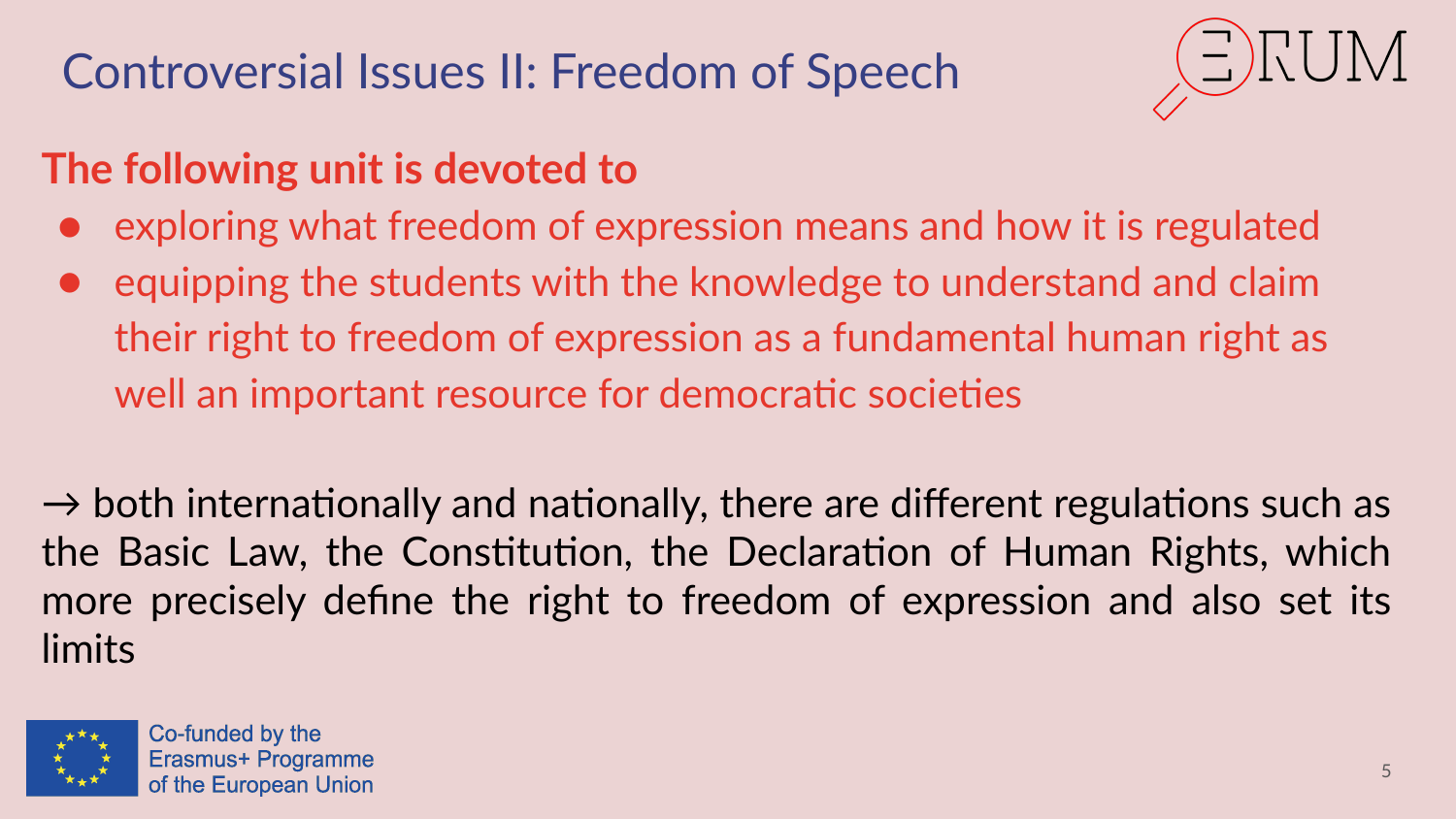

# Controversial Issues II: Freedom of Speech
The following unit is devoted to
exploring what freedom of expression means and how it is regulated
equipping the students with the knowledge to understand and claim their right to freedom of expression as a fundamental human right as well an important resource for democratic societies

→ both internationally and nationally, there are different regulations such as the Basic Law, the Constitution, the Declaration of Human Rights, which more precisely define the right to freedom of expression and also set its limits

5